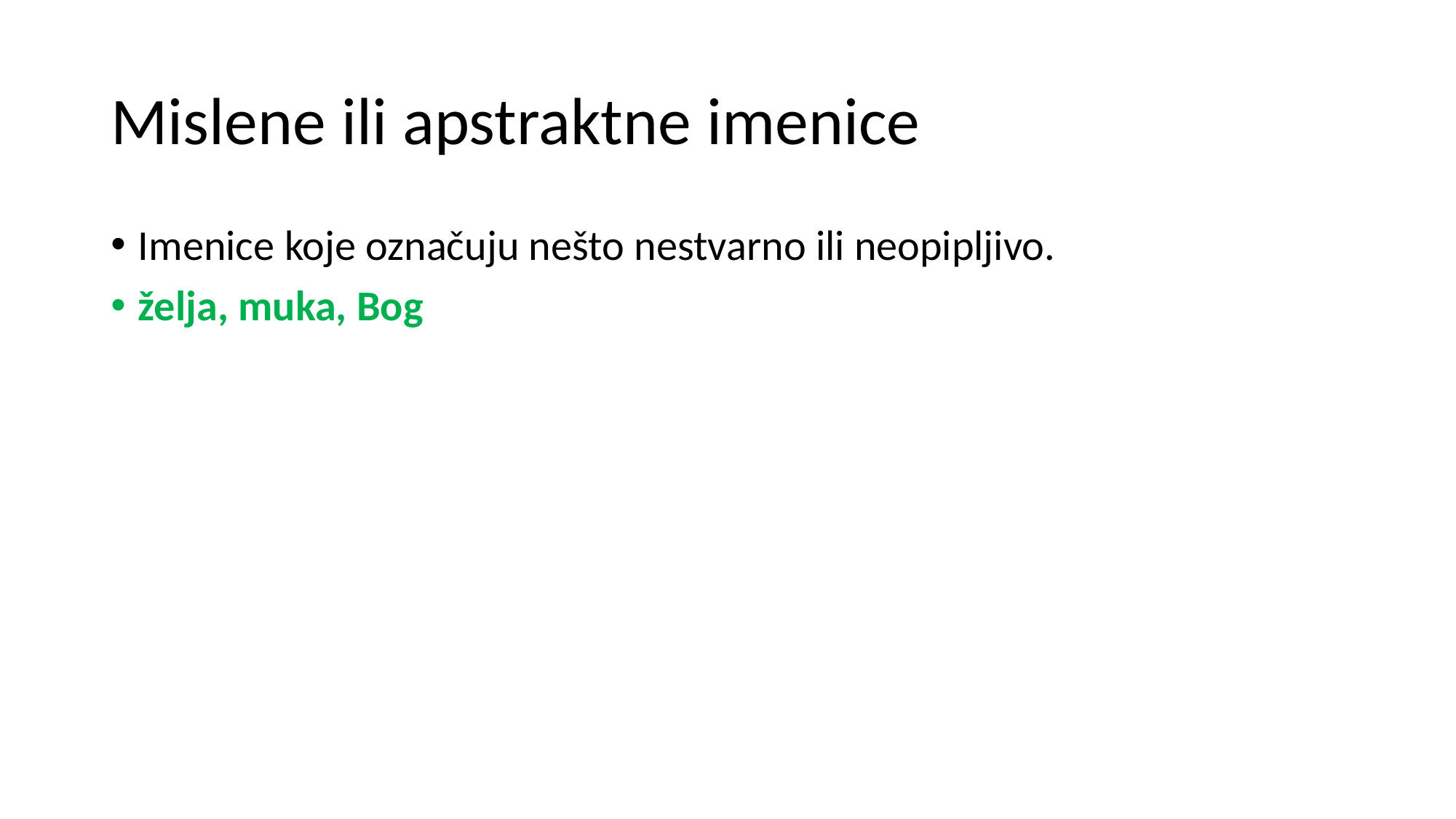

# Mislene ili apstraktne imenice
Imenice koje označuju nešto nestvarno ili neopipljivo.
želja, muka, Bog